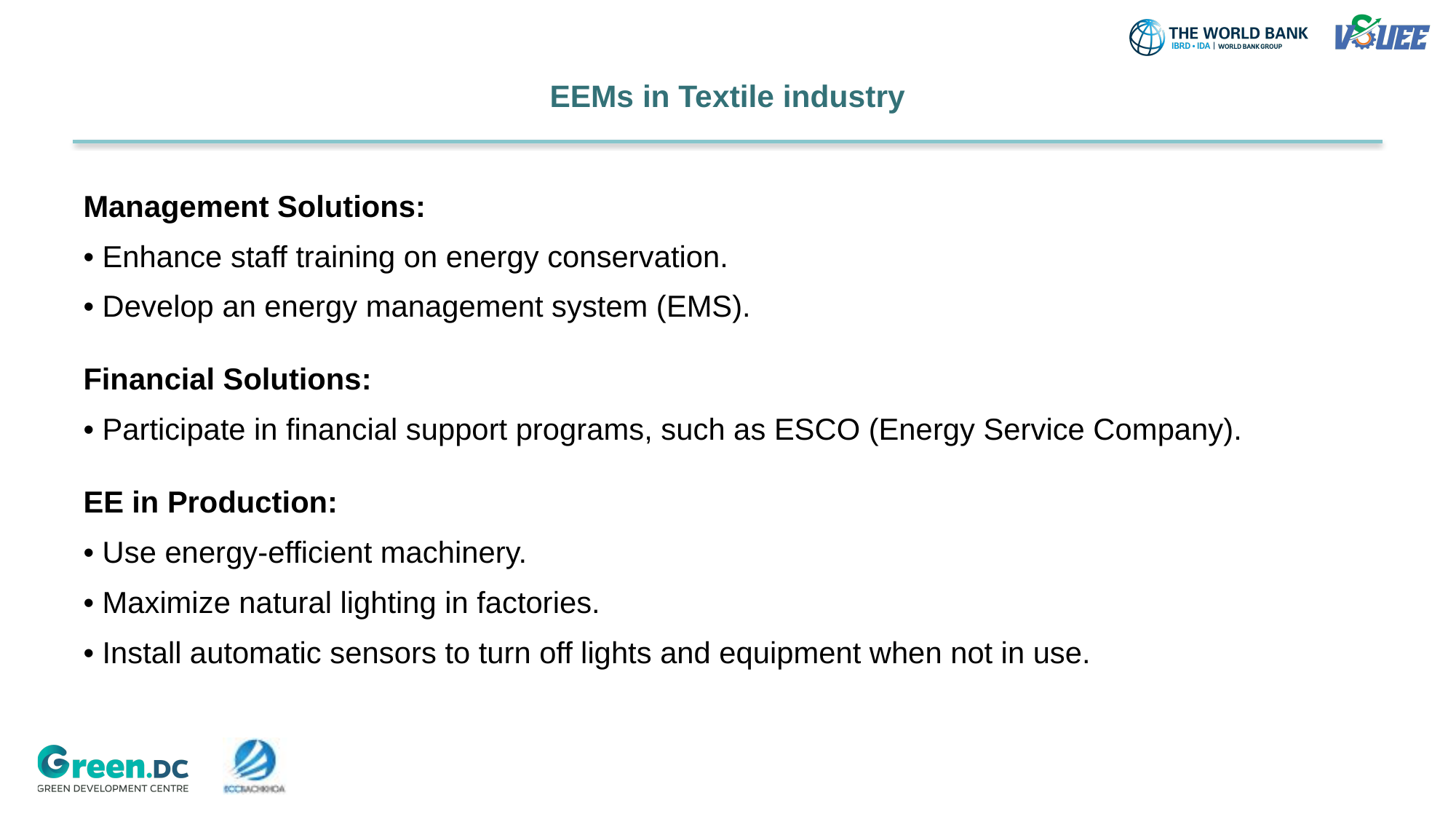

# EEMs in Textile industry
Management Solutions:
• Enhance staff training on energy conservation.
• Develop an energy management system (EMS).

Financial Solutions:
• Participate in financial support programs, such as ESCO (Energy Service Company).
EE in Production:
• Use energy-efficient machinery.
• Maximize natural lighting in factories.
• Install automatic sensors to turn off lights and equipment when not in use.